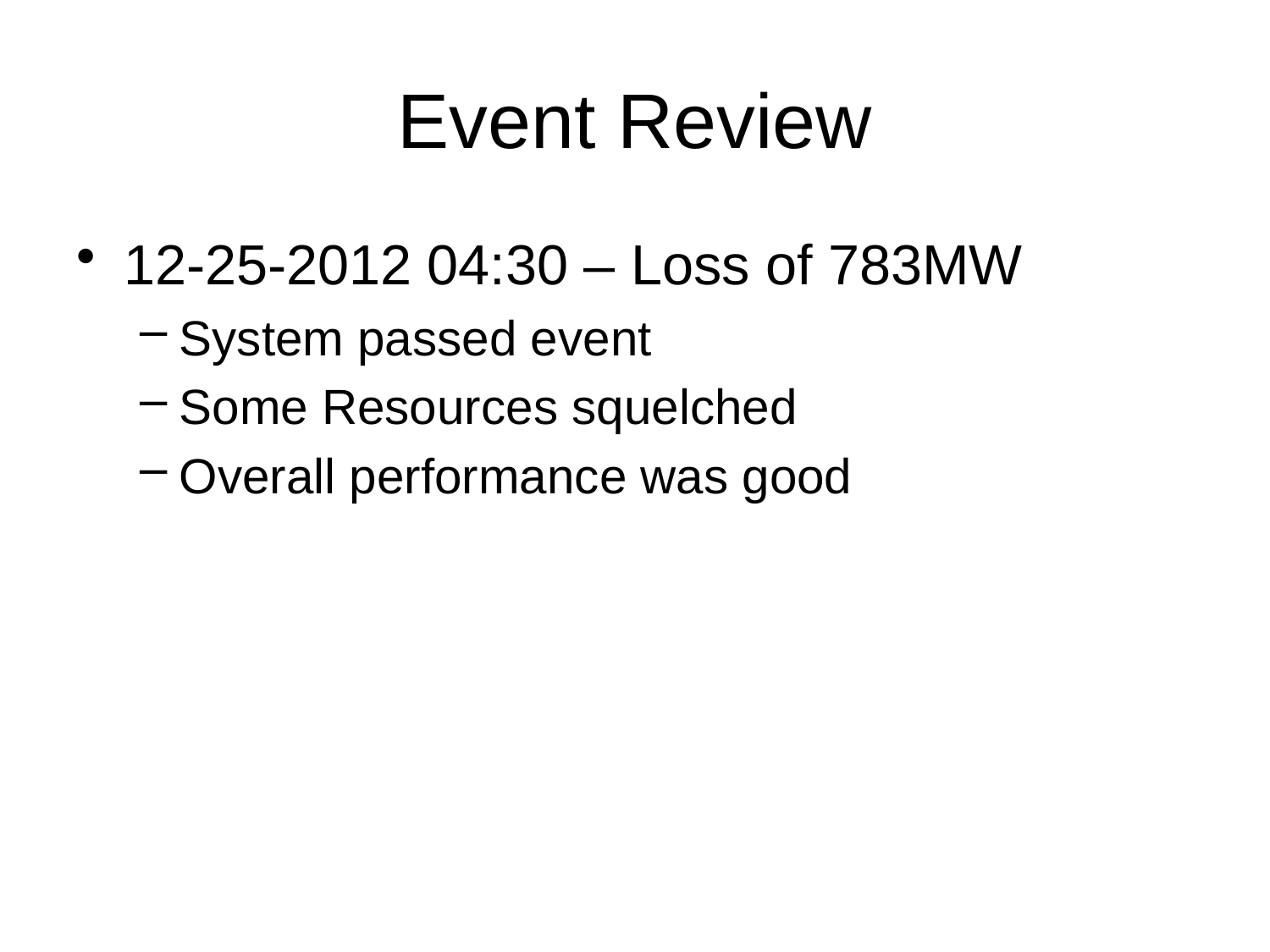

# Event Review
12-25-2012 04:30 – Loss of 783MW
System passed event
Some Resources squelched
Overall performance was good